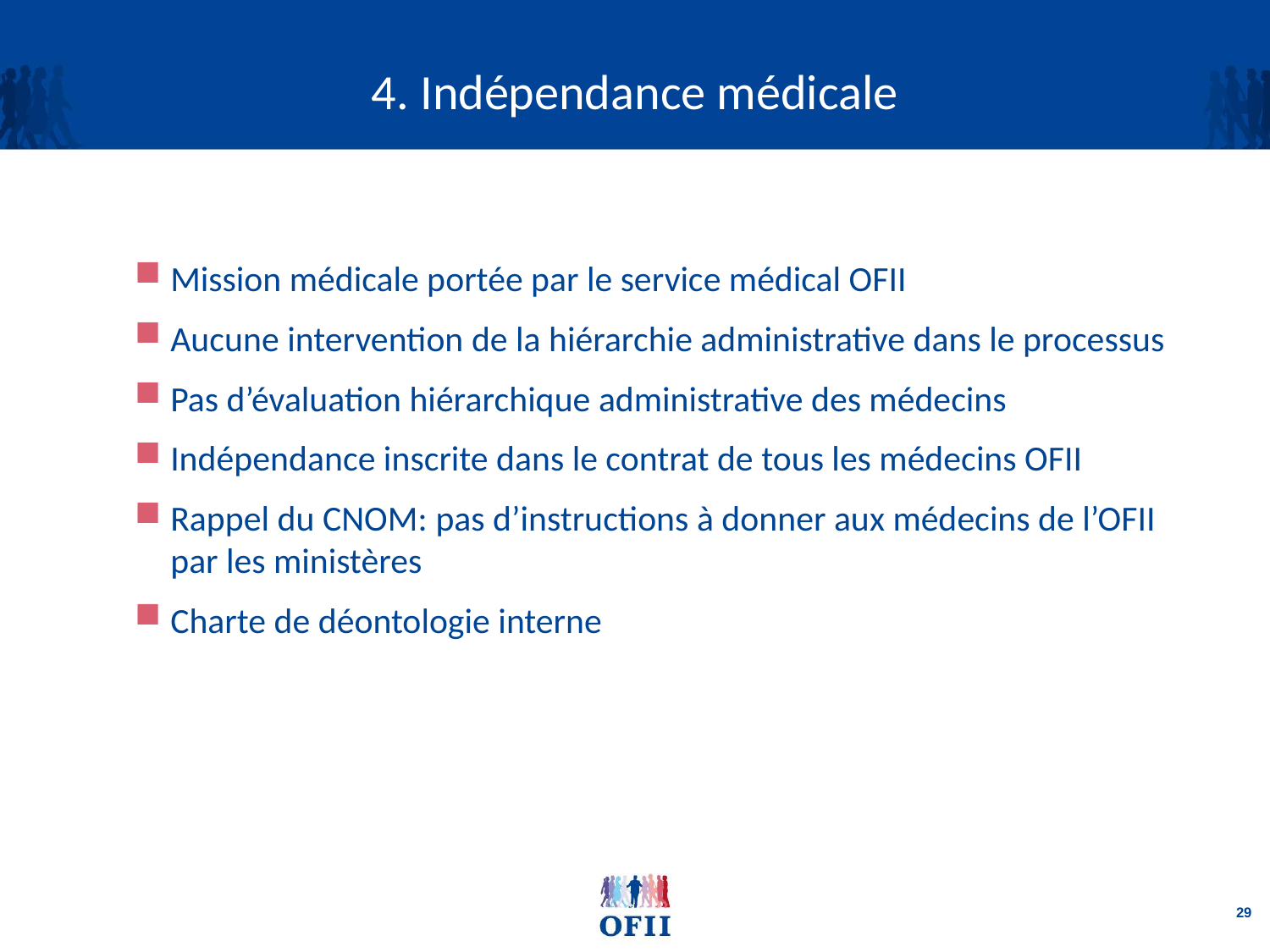

# 4. Indépendance médicale

Mission médicale portée par le service médical OFII
Aucune intervention de la hiérarchie administrative dans le processus
Pas d’évaluation hiérarchique administrative des médecins
Indépendance inscrite dans le contrat de tous les médecins OFII
Rappel du CNOM: pas d’instructions à donner aux médecins de l’OFII par les ministères
Charte de déontologie interne